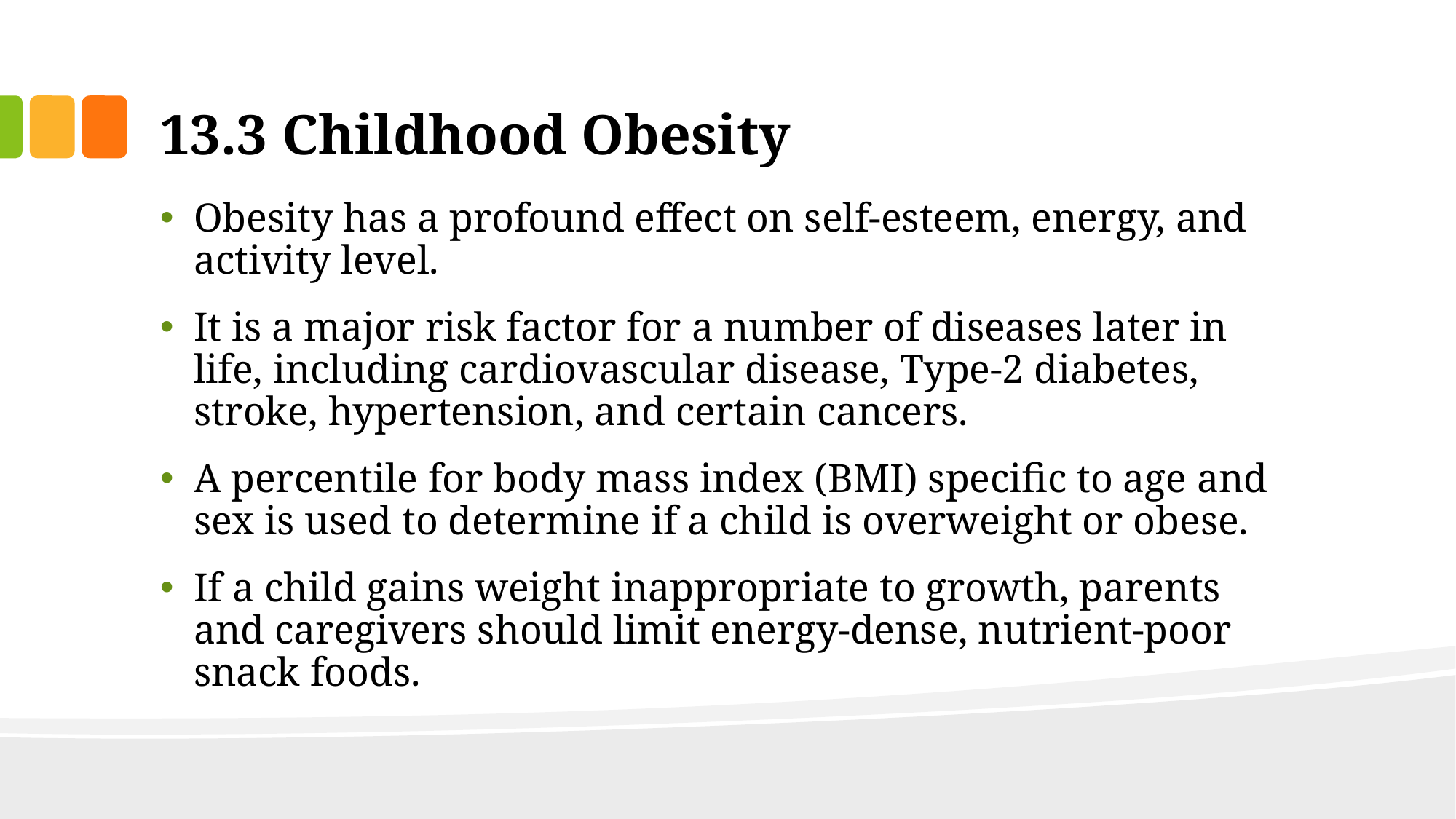

# 13.3 Childhood Obesity
Obesity has a profound effect on self-esteem, energy, and activity level.
It is a major risk factor for a number of diseases later in life, including cardiovascular disease, Type-2 diabetes, stroke, hypertension, and certain cancers.
A percentile for body mass index (BMI) specific to age and sex is used to determine if a child is overweight or obese.
If a child gains weight inappropriate to growth, parents and caregivers should limit energy-dense, nutrient-poor snack foods.